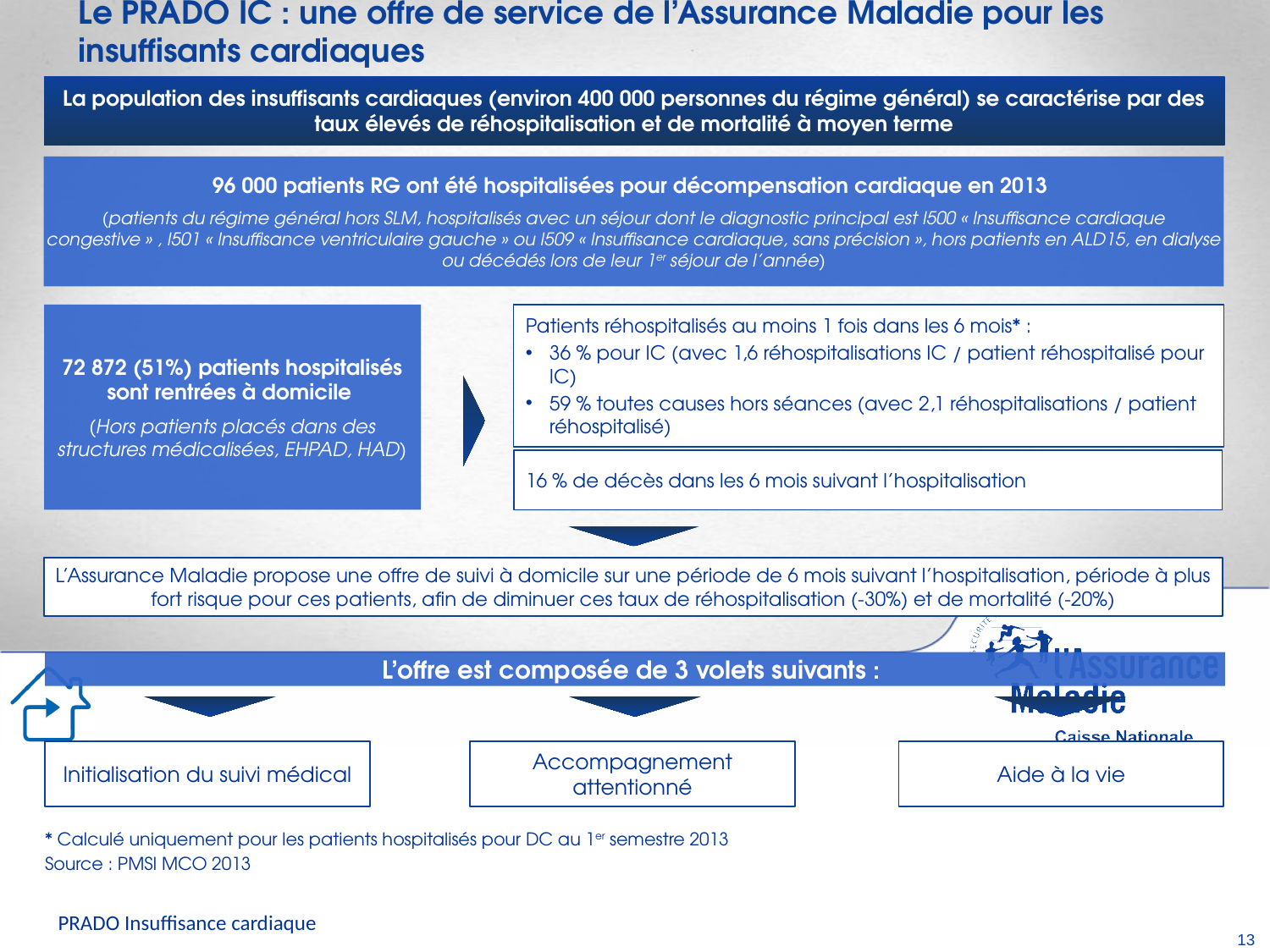

Le PRADO IC : une offre de service de l’Assurance Maladie pour les insuffisants cardiaques
La population des insuffisants cardiaques (environ 400 000 personnes du régime général) se caractérise par des taux élevés de réhospitalisation et de mortalité à moyen terme
96 000 patients RG ont été hospitalisées pour décompensation cardiaque en 2013
(patients du régime général hors SLM, hospitalisés avec un séjour dont le diagnostic principal est I500 « Insuffisance cardiaque congestive » , I501 « Insuffisance ventriculaire gauche » ou I509 « Insuffisance cardiaque, sans précision », hors patients en ALD15, en dialyse ou décédés lors de leur 1er séjour de l’année)
72 872 (51%) patients hospitalisés sont rentrées à domicile
(Hors patients placés dans des structures médicalisées, EHPAD, HAD)
Patients réhospitalisés au moins 1 fois dans les 6 mois* :
36 % pour IC (avec 1,6 réhospitalisations IC / patient réhospitalisé pour IC)
59 % toutes causes hors séances (avec 2,1 réhospitalisations / patient réhospitalisé)

16 % de décès dans les 6 mois suivant l’hospitalisation

L’Assurance Maladie propose une offre de suivi à domicile sur une période de 6 mois suivant l’hospitalisation, période à plus fort risque pour ces patients, afin de diminuer ces taux de réhospitalisation (-30%) et de mortalité (-20%)
L’offre est composée de 3 volets suivants :

Initialisation du suivi médical
Accompagnement attentionné
Aide à la vie
* Calculé uniquement pour les patients hospitalisés pour DC au 1er semestre 2013
Source : PMSI MCO 2013
PRADO Insuffisance cardiaque
13